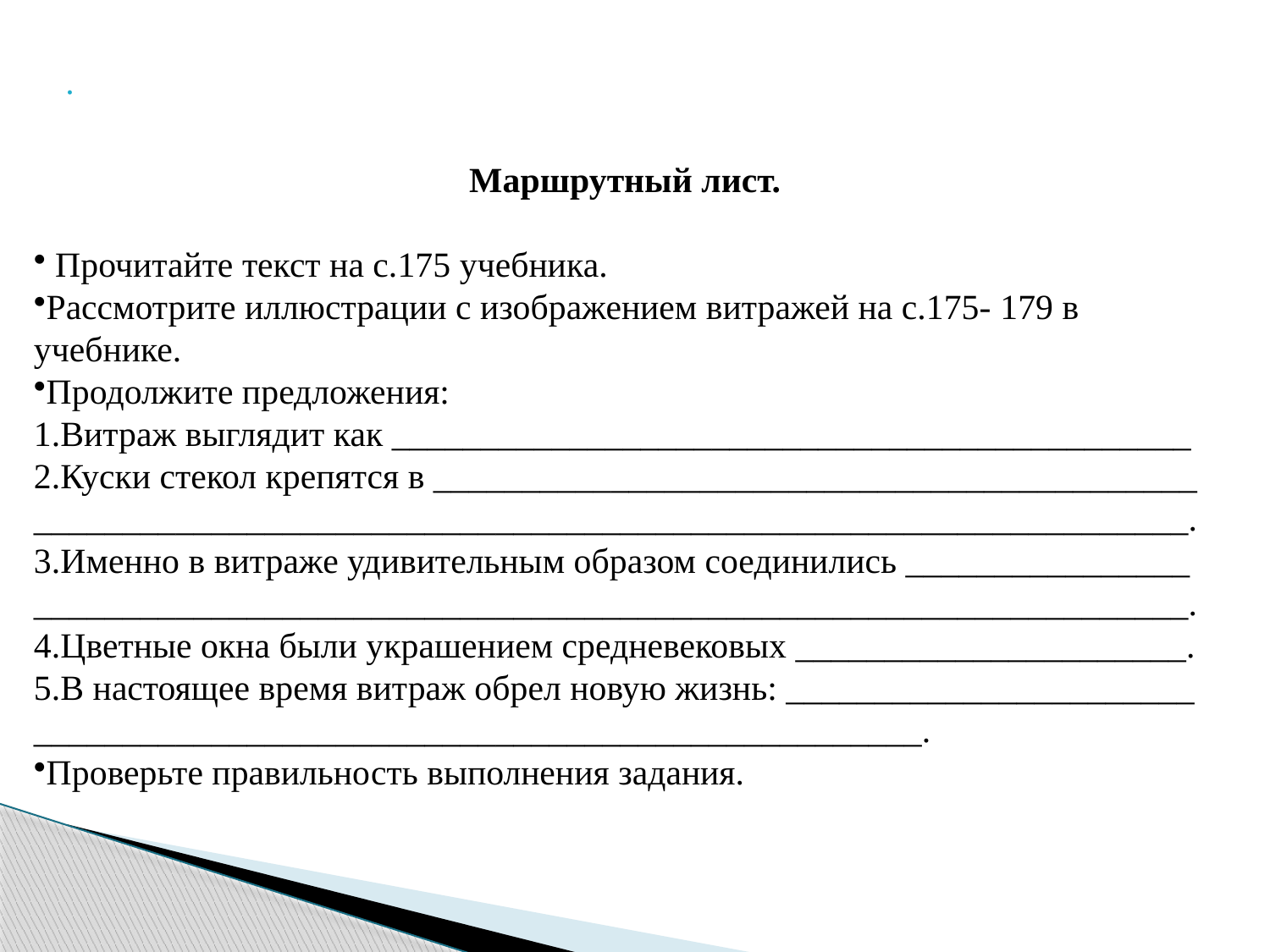

.

Маршрутный лист.

 Прочитайте текст на с.175 учебника.
Рассмотрите иллюстрации с изображением витражей на с.175- 179 в учебнике.
Продолжите предложения:
1.Витраж выглядит как _____________________________________________
2.Куски стекол крепятся в ___________________________________________
_________________________________________________________________.
3.Именно в витраже удивительным образом соединились ________________
_________________________________________________________________.
4.Цветные окна были украшением средневековых ______________________.
5.В настоящее время витраж обрел новую жизнь: _______________________
__________________________________________________.
Проверьте правильность выполнения задания.